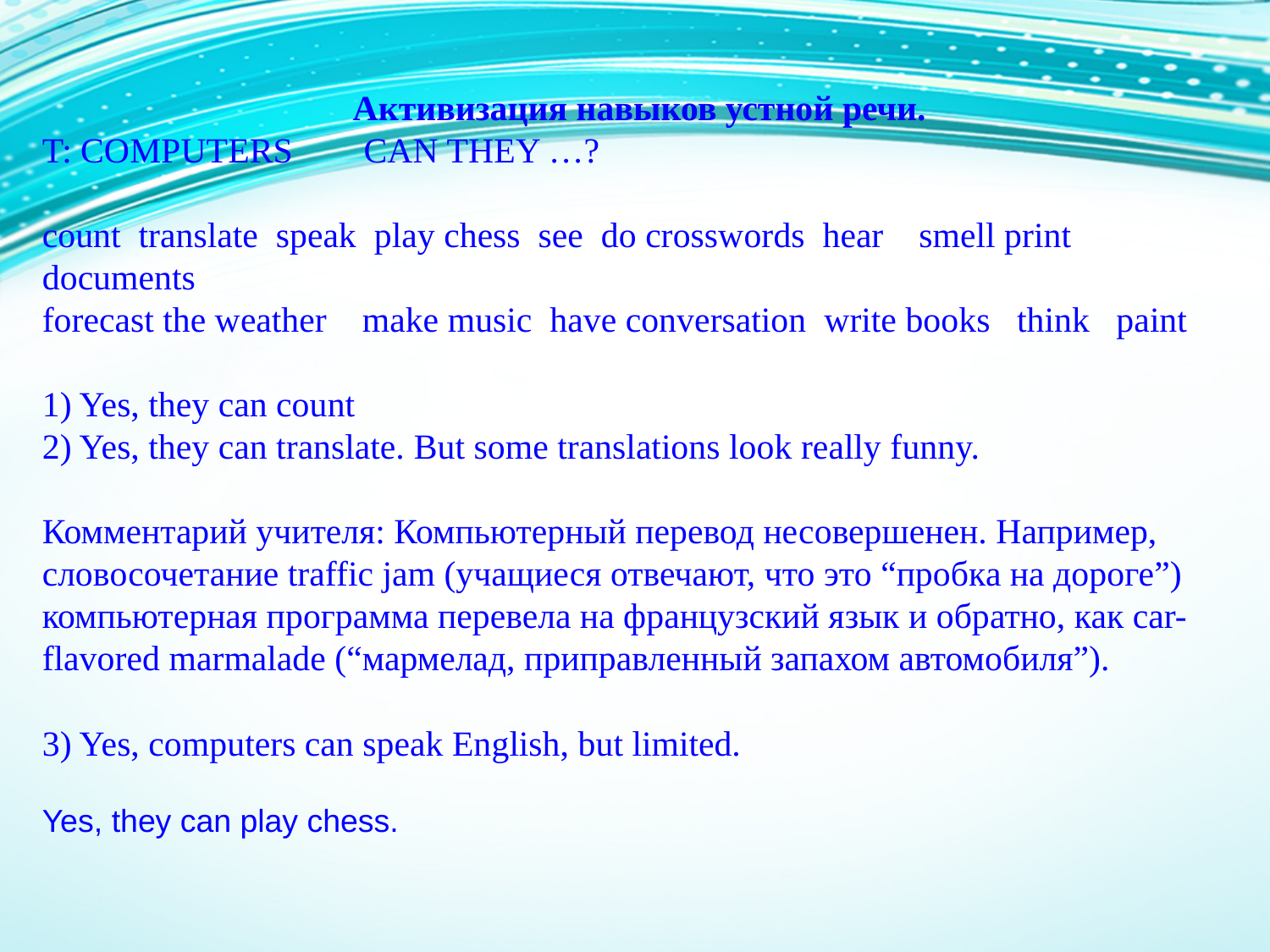

Активизация навыков устной речи.
T: COMPUTERS        CAN THEY …?
count  translate  speak  play chess  see  do crosswords  hear    smell print documents
forecast the weather    make music  have conversation  write books   think   paint 
1) Yes, they can count
2) Yes, they can translate. But some translations look really funny.
Комментарий учителя: Компьютерный перевод несовершенен. Например, словосочетание traffic jam (учащиеся отвечают, что это “пробка на дороге”) компьютерная программа перевела на французский язык и обратно, как car-flavored marmalade (“мармелад, приправленный запахом автомобиля”).
3) Yes, computers can speak English, but limited. 
Yes, they can play chess.